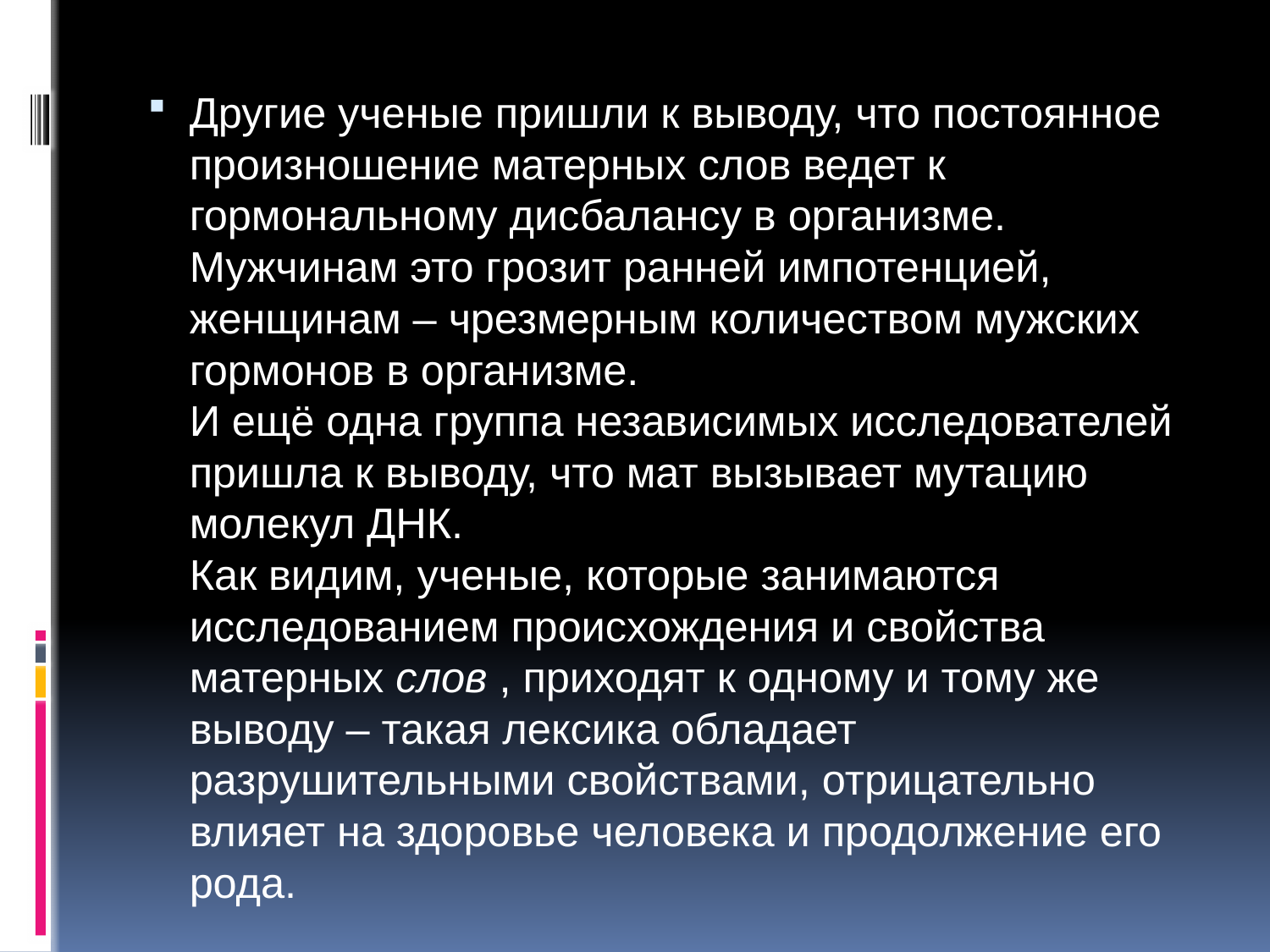

#
Другие ученые пришли к выводу, что постоянное произношение матерных слов ведет к гормональному дисбалансу в организме. Мужчинам это грозит ранней импотенцией, женщинам – чрезмерным количеством мужских гормонов в организме.
И ещё одна группа независимых исследователей пришла к выводу, что мат вызывает мутацию молекул ДНК.
Как видим, ученые, которые занимаются исследованием происхождения и свойства матерных слов , приходят к одному и тому же выводу – такая лексика обладает разрушительными свойствами, отрицательно влияет на здоровье человека и продолжение его рода.